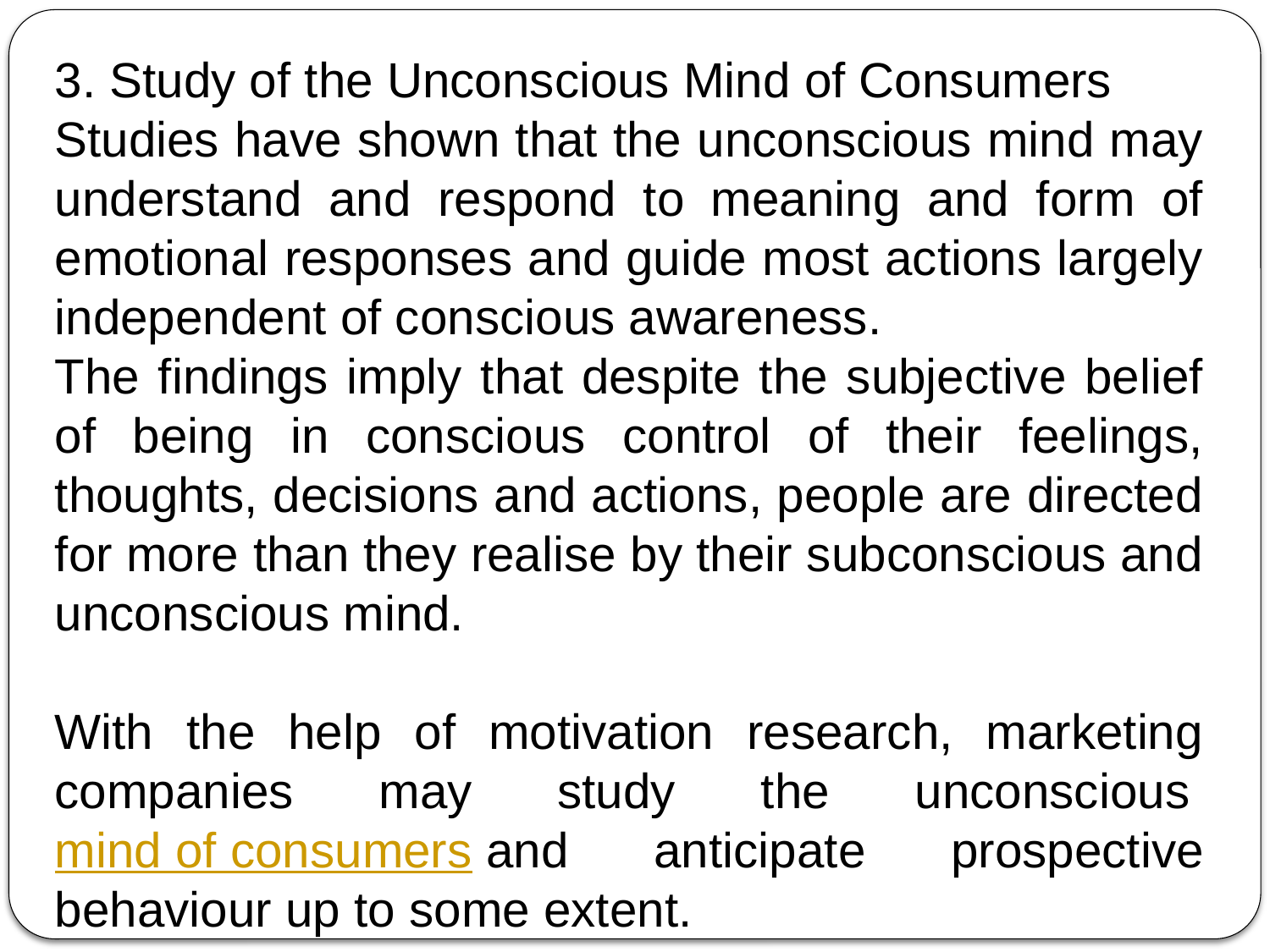

3. Study of the Unconscious Mind of Consumers
Studies have shown that the unconscious mind may understand and respond to meaning and form of emotional responses and guide most actions largely independent of conscious awareness.
The findings imply that despite the subjective belief of being in conscious control of their feelings, thoughts, decisions and actions, people are directed for more than they realise by their subconscious and unconscious mind.

With the help of motivation research, marketing companies may study the unconscious mind of consumers and anticipate prospective behaviour up to some extent.